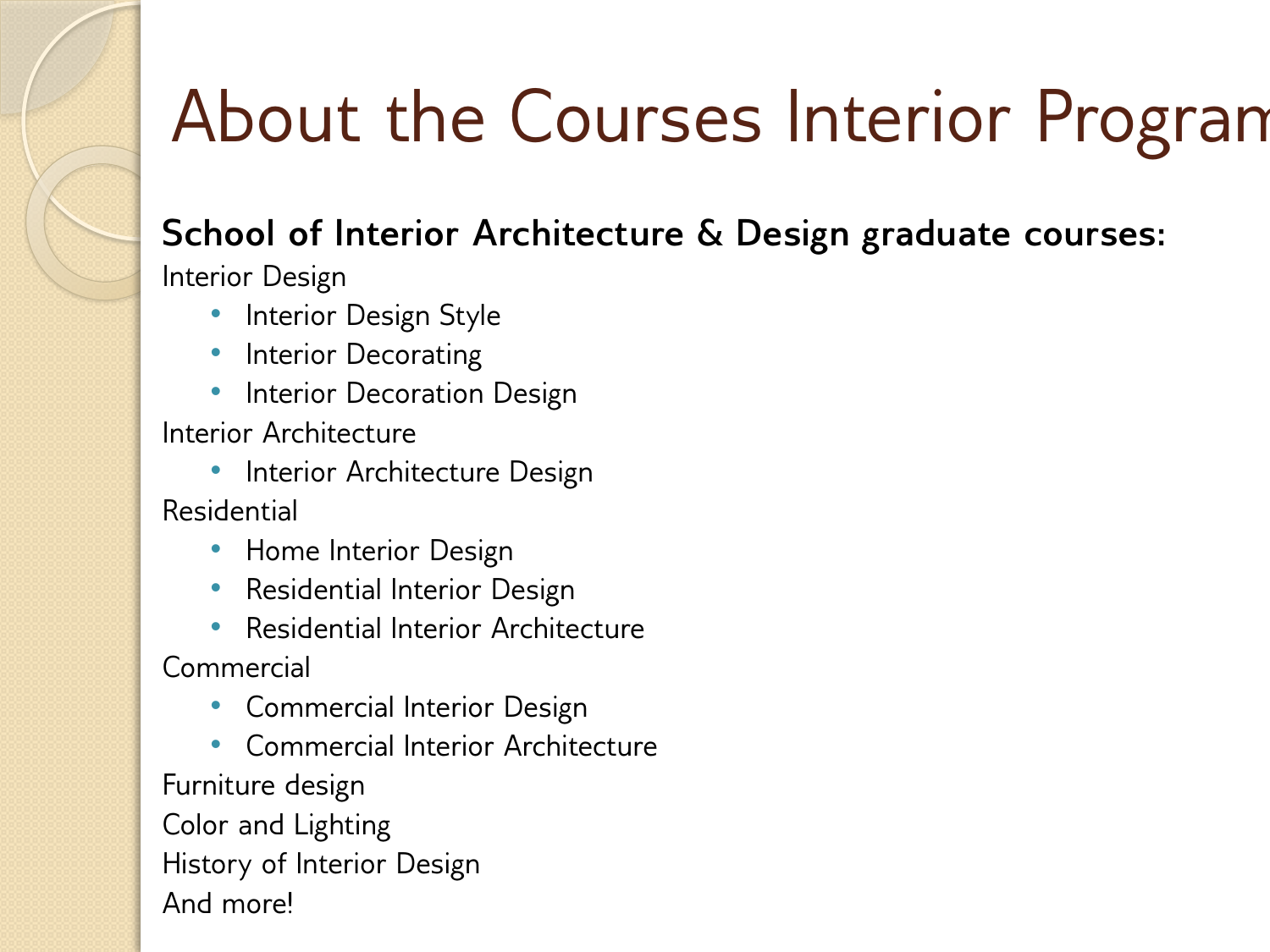

# About the Courses Interior Program
School of Interior Architecture & Design graduate courses:
Interior Design
Interior Design Style
Interior Decorating
Interior Decoration Design
Interior Architecture
Interior Architecture Design
Residential
Home Interior Design
Residential Interior Design
Residential Interior Architecture
Commercial
Commercial Interior Design
Commercial Interior Architecture
Furniture design
Color and Lighting
History of Interior Design
And more!